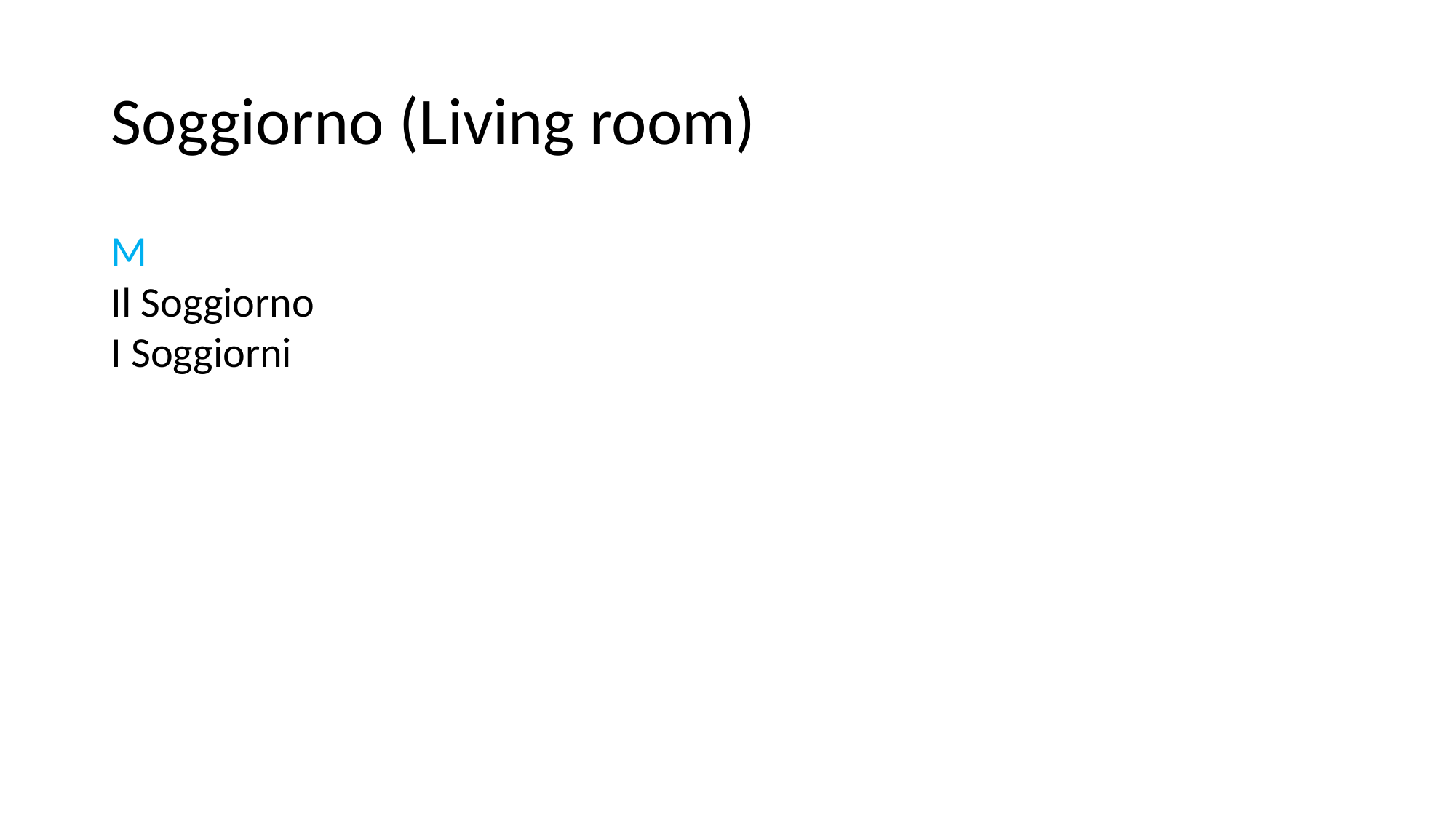

# Soggiorno (Living room)
M
Il Soggiorno
I Soggiorni